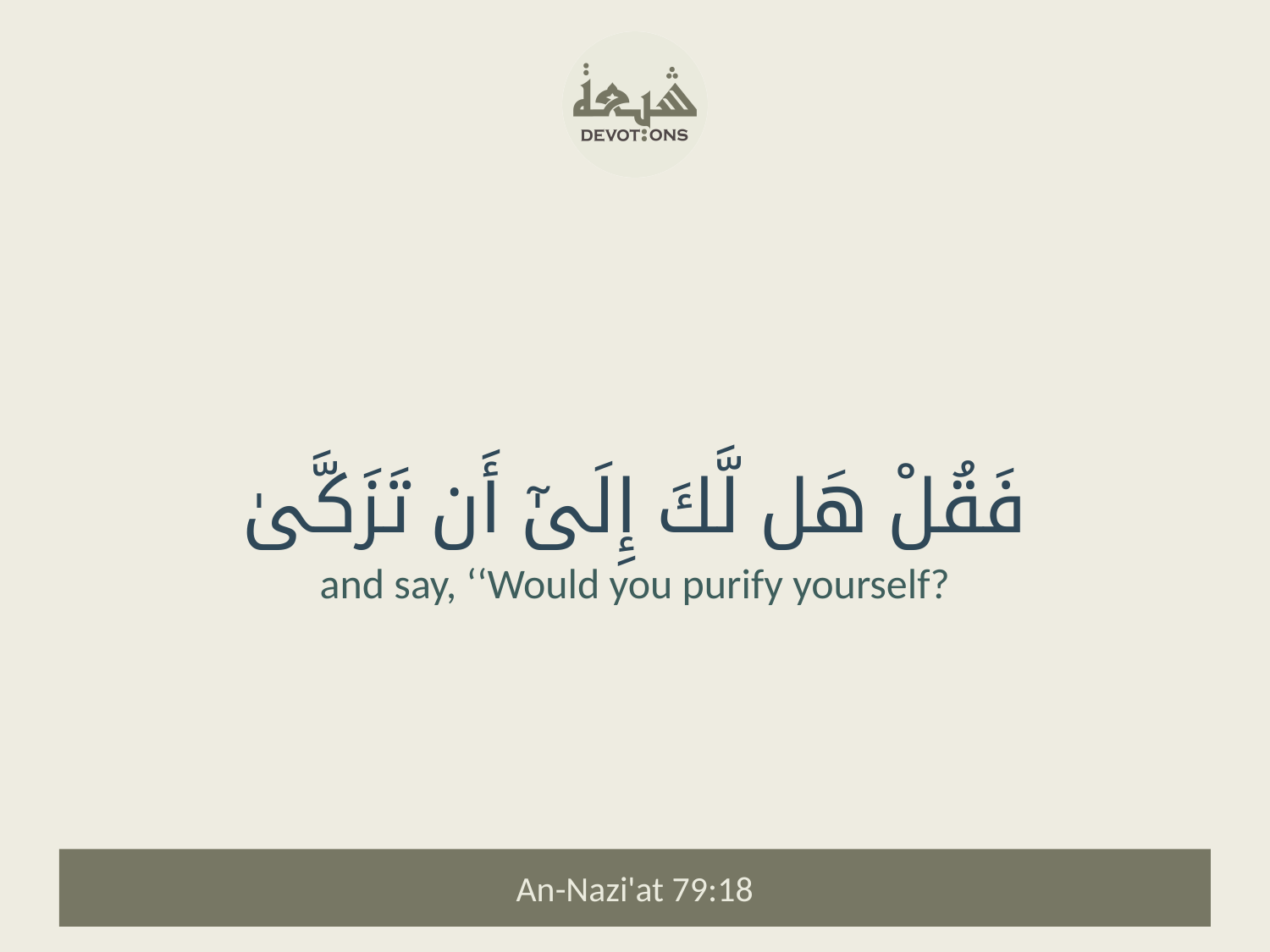

فَقُلْ هَل لَّكَ إِلَىٰٓ أَن تَزَكَّىٰ
and say, ‘‘Would you purify yourself?
An-Nazi'at 79:18